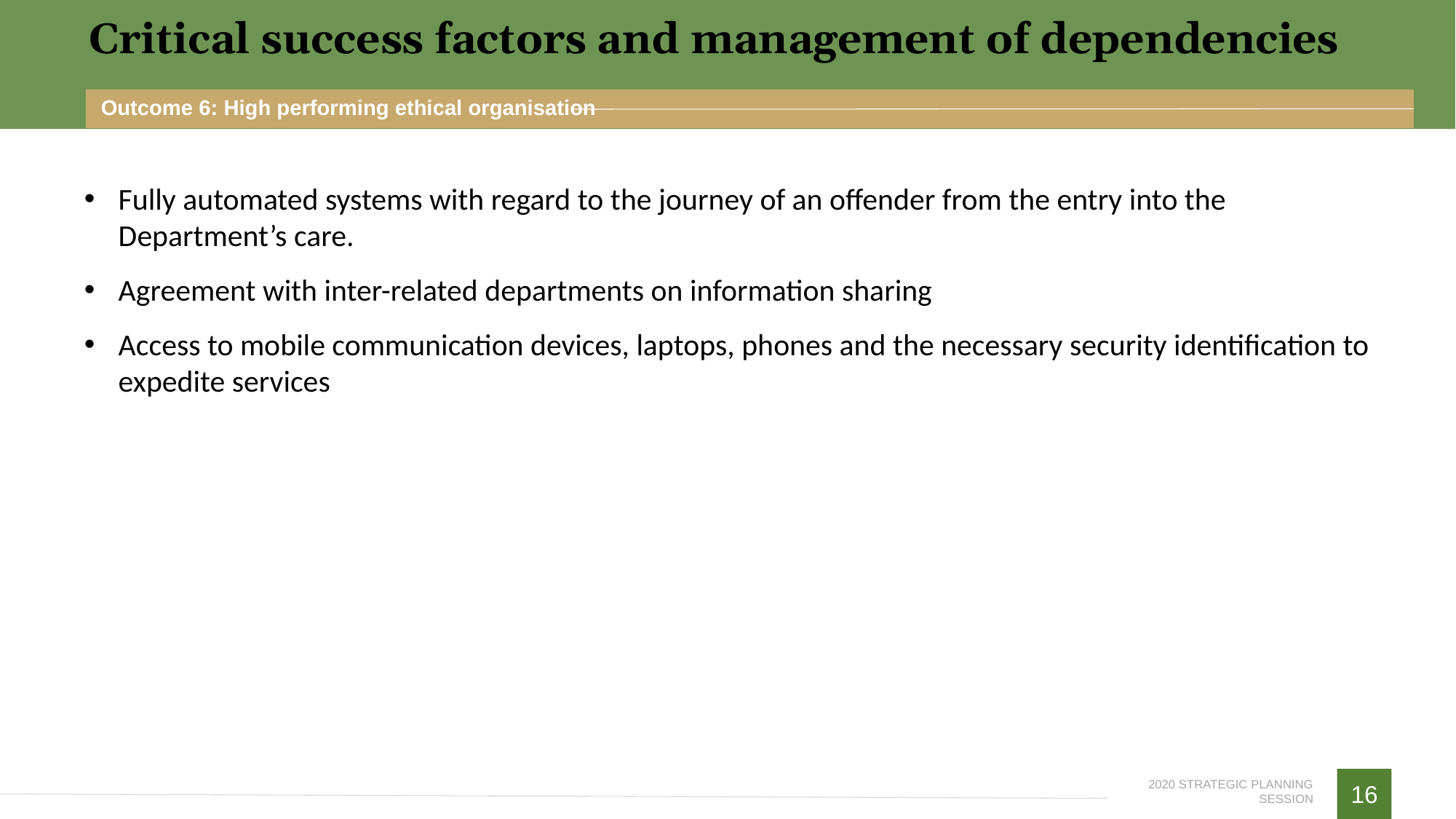

Critical success factors and management of dependencies
Outcome 6: High performing ethical organisation
Fully automated systems with regard to the journey of an offender from the entry into the Department’s care.
Agreement with inter-related departments on information sharing
Access to mobile communication devices, laptops, phones and the necessary security identification to expedite services